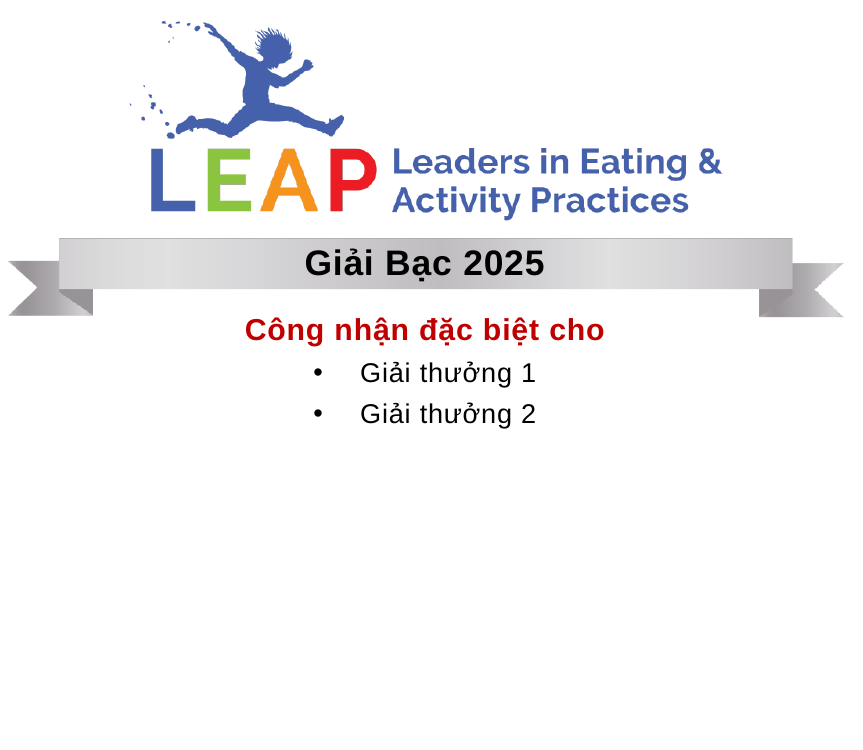

# Giải Bạc 2025
Công nhận đặc biệt cho
Giải thưởng 1
Giải thưởng 2